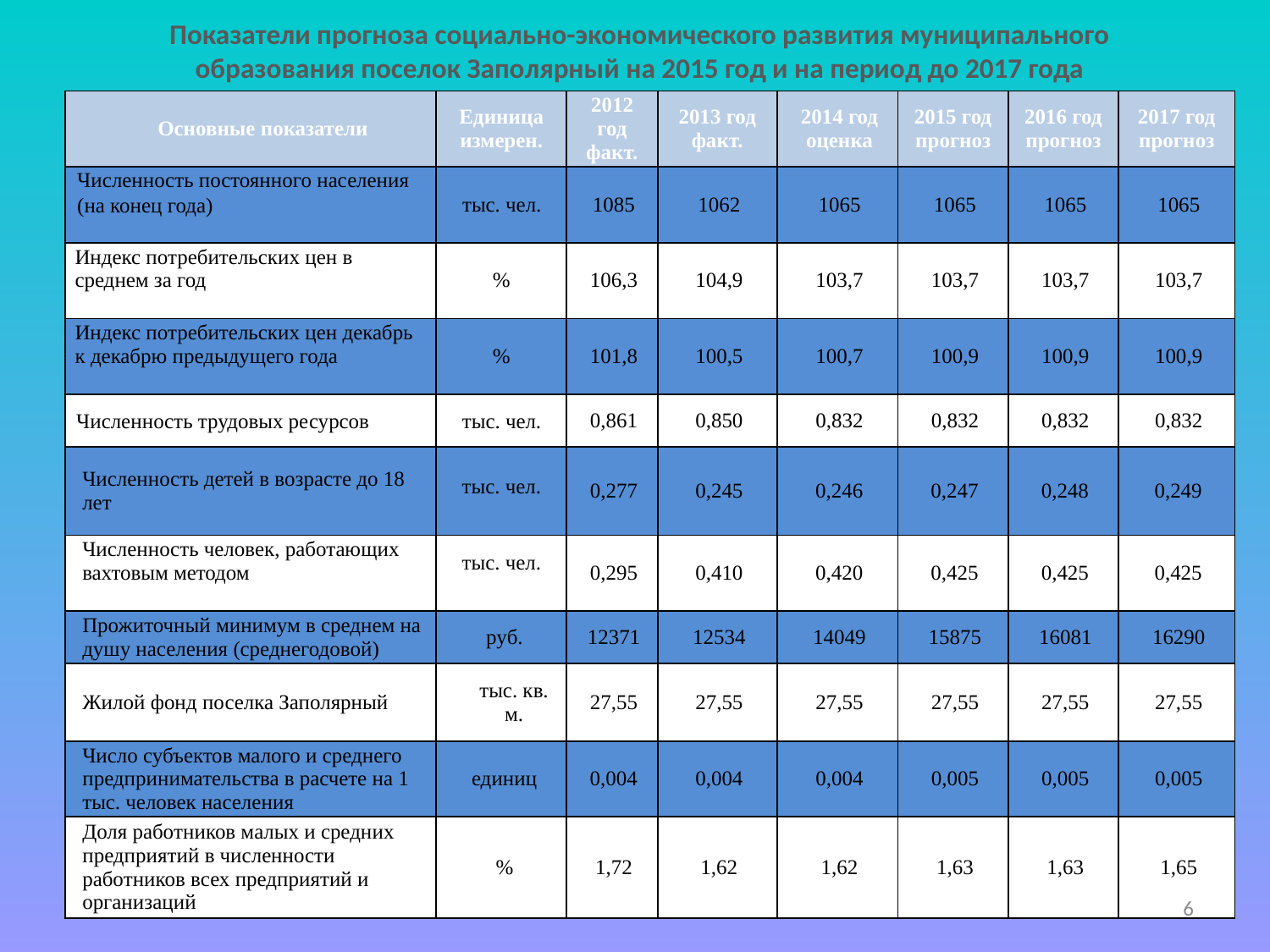

Показатели прогноза социально-экономического развития муниципального образования поселок Заполярный на 2015 год и на период до 2017 года
| Основные показатели | Единица измерен. | 2012 год факт. | 2013 год факт. | 2014 год оценка | 2015 год прогноз | 2016 год прогноз | 2017 год прогноз |
| --- | --- | --- | --- | --- | --- | --- | --- |
| Численность постоянного населения (на конец года) | тыс. чел. | 1085 | 1062 | 1065 | 1065 | 1065 | 1065 |
| Индекс потребительских цен в среднем за год | % | 106,3 | 104,9 | 103,7 | 103,7 | 103,7 | 103,7 |
| Индекс потребительских цен декабрь к декабрю предыдущего года | % | 101,8 | 100,5 | 100,7 | 100,9 | 100,9 | 100,9 |
| Численность трудовых ресурсов | тыс. чел. | 0,861 | 0,850 | 0,832 | 0,832 | 0,832 | 0,832 |
| Численность детей в возрасте до 18 лет | тыс. чел. | 0,277 | 0,245 | 0,246 | 0,247 | 0,248 | 0,249 |
| Численность человек, работающих вахтовым методом | тыс. чел. | 0,295 | 0,410 | 0,420 | 0,425 | 0,425 | 0,425 |
| Прожиточный минимум в среднем на душу населения (среднегодовой) | руб. | 12371 | 12534 | 14049 | 15875 | 16081 | 16290 |
| Жилой фонд поселка Заполярный | тыс. кв. м. | 27,55 | 27,55 | 27,55 | 27,55 | 27,55 | 27,55 |
| Число субъектов малого и среднего предпринимательства в расчете на 1 тыс. человек населения | единиц | 0,004 | 0,004 | 0,004 | 0,005 | 0,005 | 0,005 |
| Доля работников малых и средних предприятий в численности работников всех предприятий и организаций | % | 1,72 | 1,62 | 1,62 | 1,63 | 1,63 | 1,65 |
6